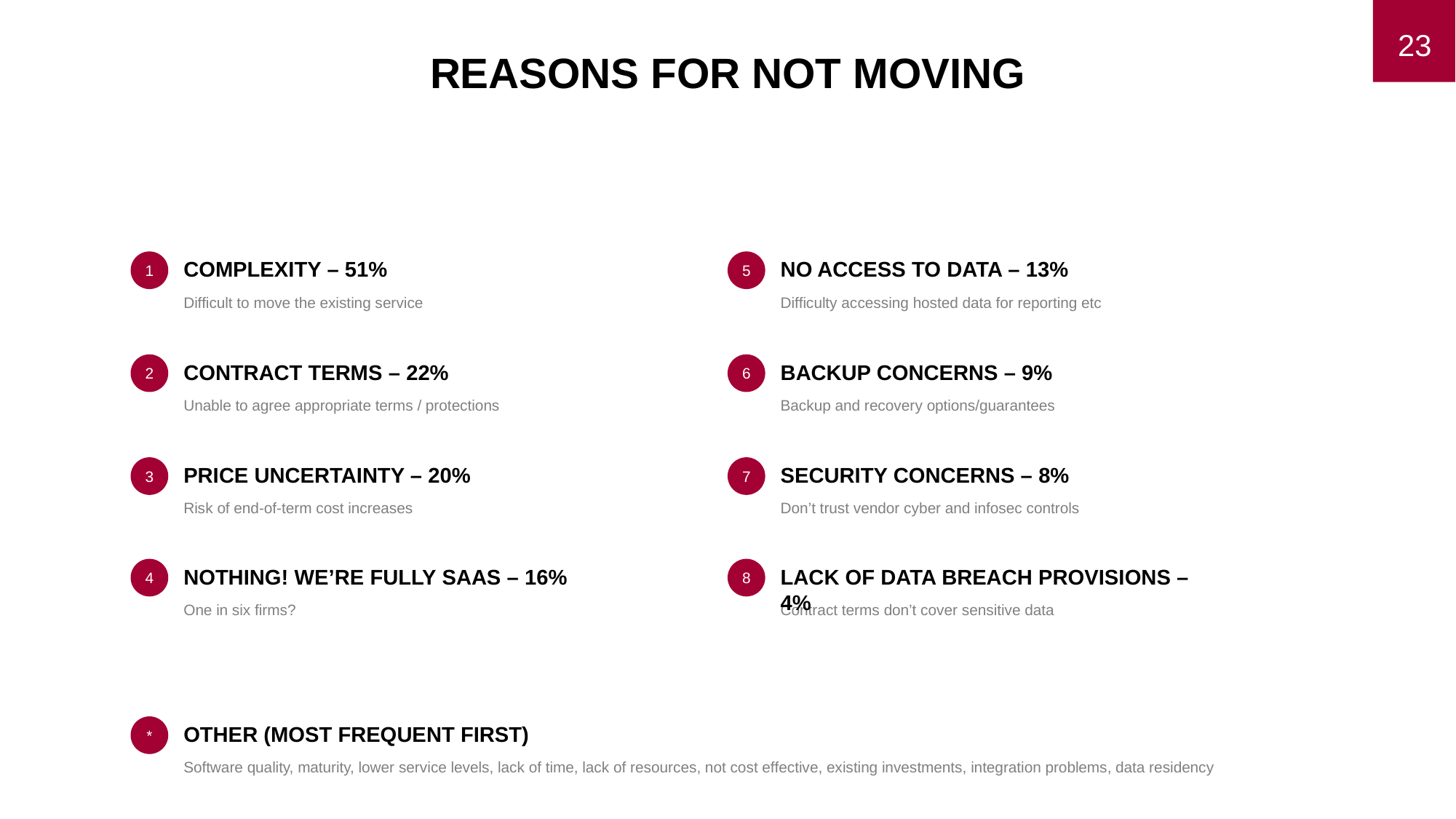

23
REASONS FOR NOT MOVING
COMPLEXITY – 51%
Difficult to move the existing service
1
NO ACCESS TO DATA – 13%
Difficulty accessing hosted data for reporting etc
5
CONTRACT TERMS – 22%
Unable to agree appropriate terms / protections
2
BACKUP CONCERNS – 9%
Backup and recovery options/guarantees
6
PRICE UNCERTAINTY – 20%
Risk of end-of-term cost increases
3
SECURITY CONCERNS – 8%
Don’t trust vendor cyber and infosec controls
7
NOTHING! WE’RE FULLY SAAS – 16%
One in six firms?
4
LACK OF DATA BREACH PROVISIONS – 4%
Contract terms don’t cover sensitive data
8
OTHER (MOST FREQUENT FIRST)
Software quality, maturity, lower service levels, lack of time, lack of resources, not cost effective, existing investments, integration problems, data residency
*